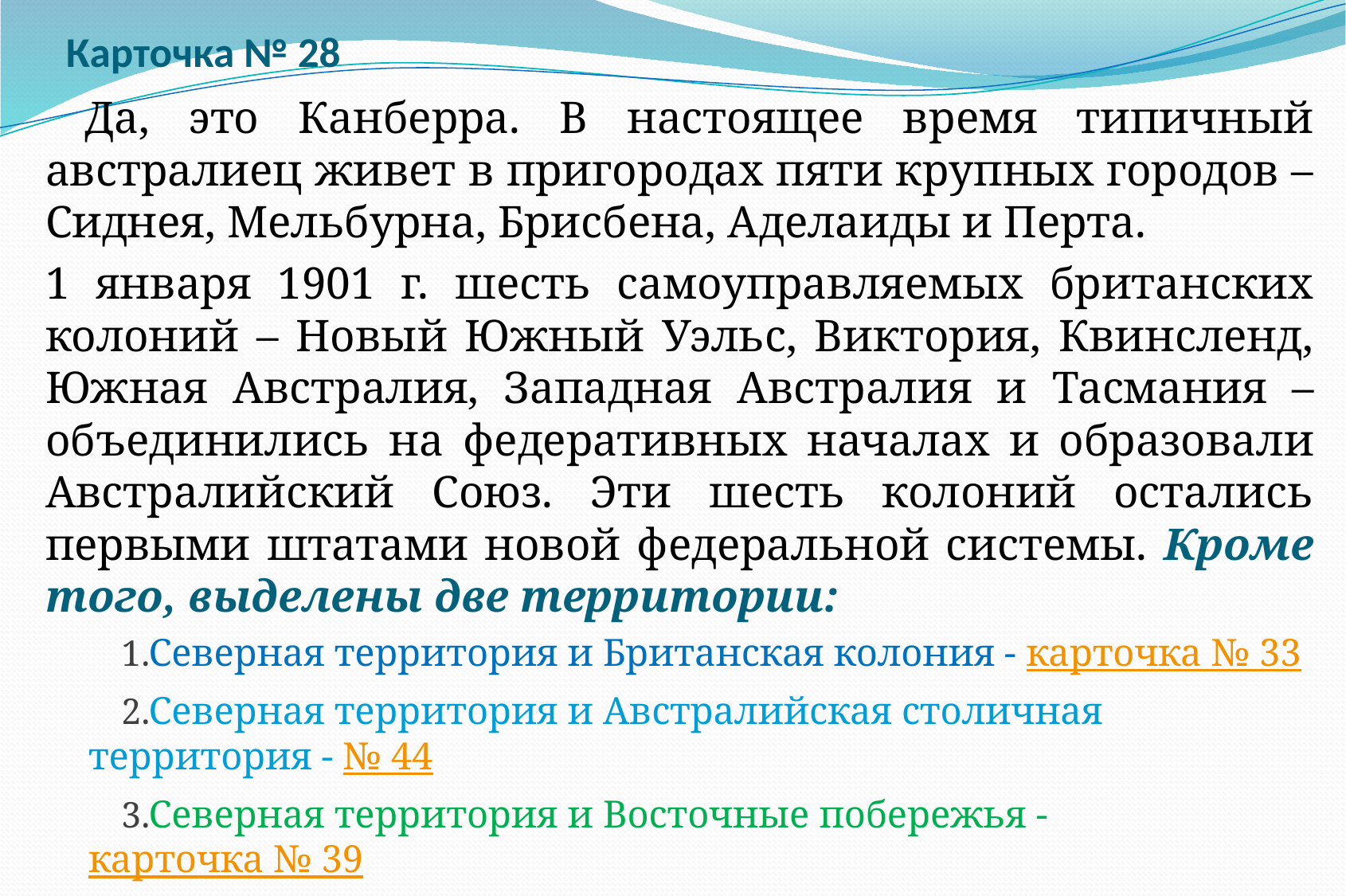

# Карточка № 28
		 Да, это Канберра. В настоящее время типичный австралиец живет в пригородах пяти крупных городов – Сиднея, Мельбурна, Брисбена, Аделаиды и Перта.
		1 января 1901 г. шесть самоуправляемых британских колоний – Новый Южный Уэльс, Виктория, Квинсленд, Южная Австралия, Западная Австралия и Тасмания – объединились на федеративных началах и образовали Австралийский Союз. Эти шесть колоний остались первыми штатами новой федеральной системы. Кроме того, выделены две территории:
Северная территория и Британская колония - карточка № 33
Северная территория и Австралийская столичная территория - № 44
Северная территория и Восточные побережья - карточка № 39